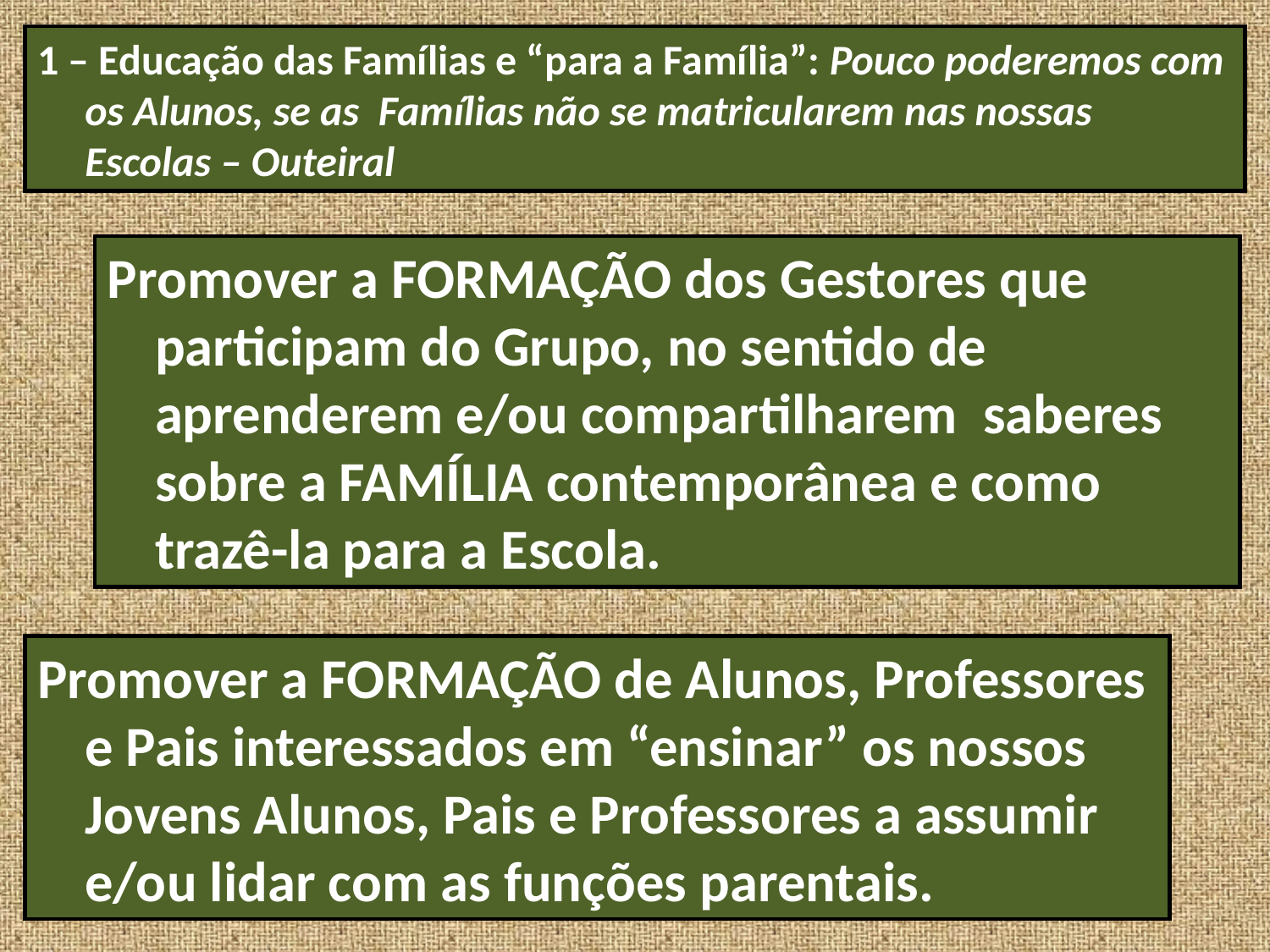

1 – Educação das Famílias e “para a Família”: Pouco poderemos com os Alunos, se as  Famílias não se matricularem nas nossas          Escolas – Outeiral
Promover a FORMAÇÃO dos Gestores que participam do Grupo, no sentido de aprenderem e/ou compartilharem  saberes sobre a FAMÍLIA contemporânea e como trazê-la para a Escola.
Promover a FORMAÇÃO de Alunos, Professores e Pais interessados em “ensinar” os nossos Jovens Alunos, Pais e Professores a assumir e/ou lidar com as funções parentais.